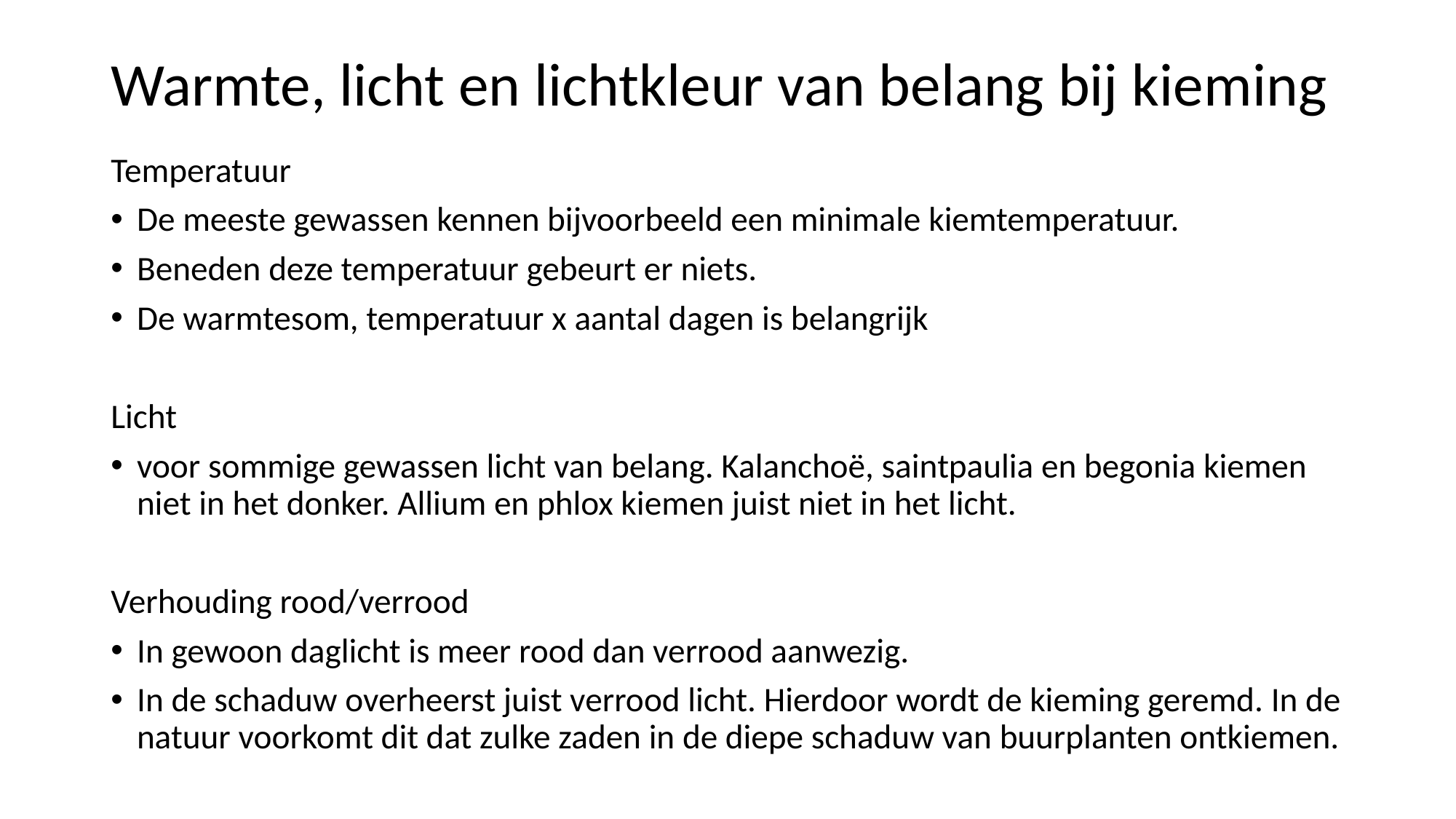

# Warmte, licht en lichtkleur van belang bij kieming
Temperatuur
De meeste gewassen kennen bijvoorbeeld een minimale kiemtemperatuur.
Beneden deze temperatuur gebeurt er niets.
De warmtesom, temperatuur x aantal dagen is belangrijk

Licht
voor sommige gewassen licht van belang. Kalanchoë, saintpaulia en begonia kiemen niet in het donker. Allium en phlox kiemen juist niet in het licht.

Verhouding rood/verrood
In gewoon daglicht is meer rood dan verrood aanwezig.
In de schaduw overheerst juist verrood licht. Hierdoor wordt de kieming geremd. In de natuur voorkomt dit dat zulke zaden in de diepe schaduw van buurplanten ontkiemen.